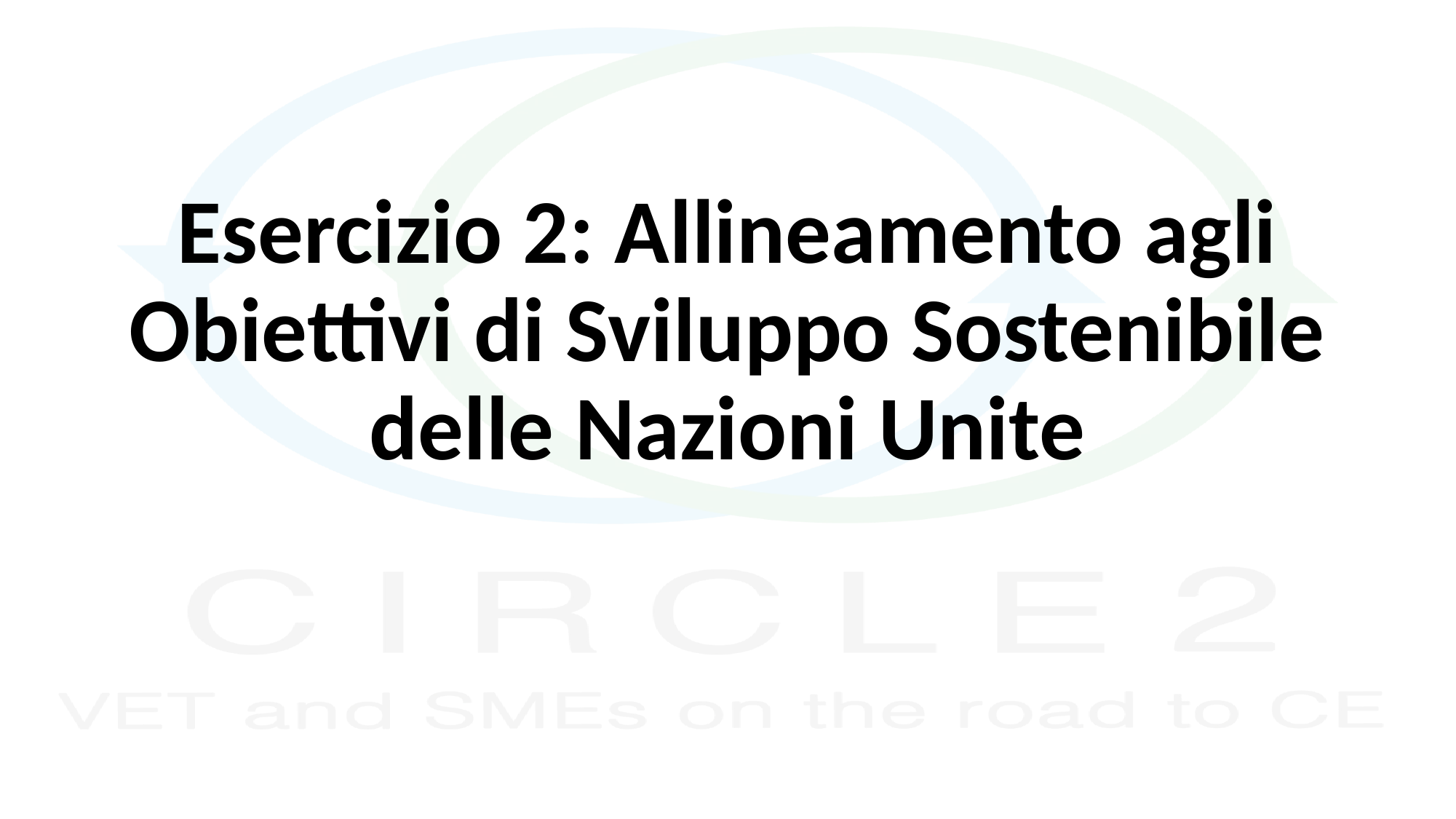

# Esercizio 2: Allineamento agli Obiettivi di Sviluppo Sostenibile delle Nazioni Unite